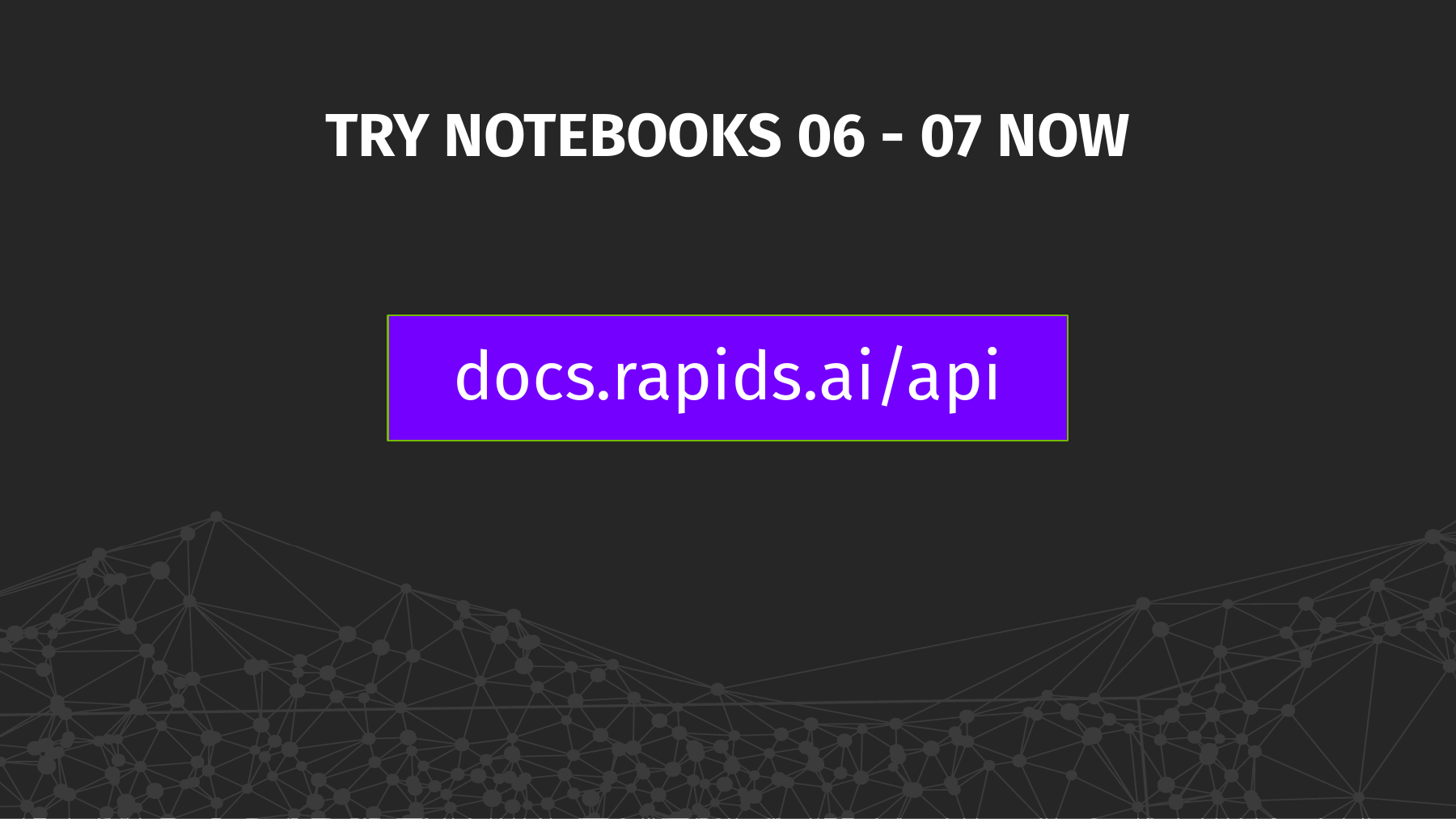

Try notebooks 06 - 07 now
docs.rapids.ai/api